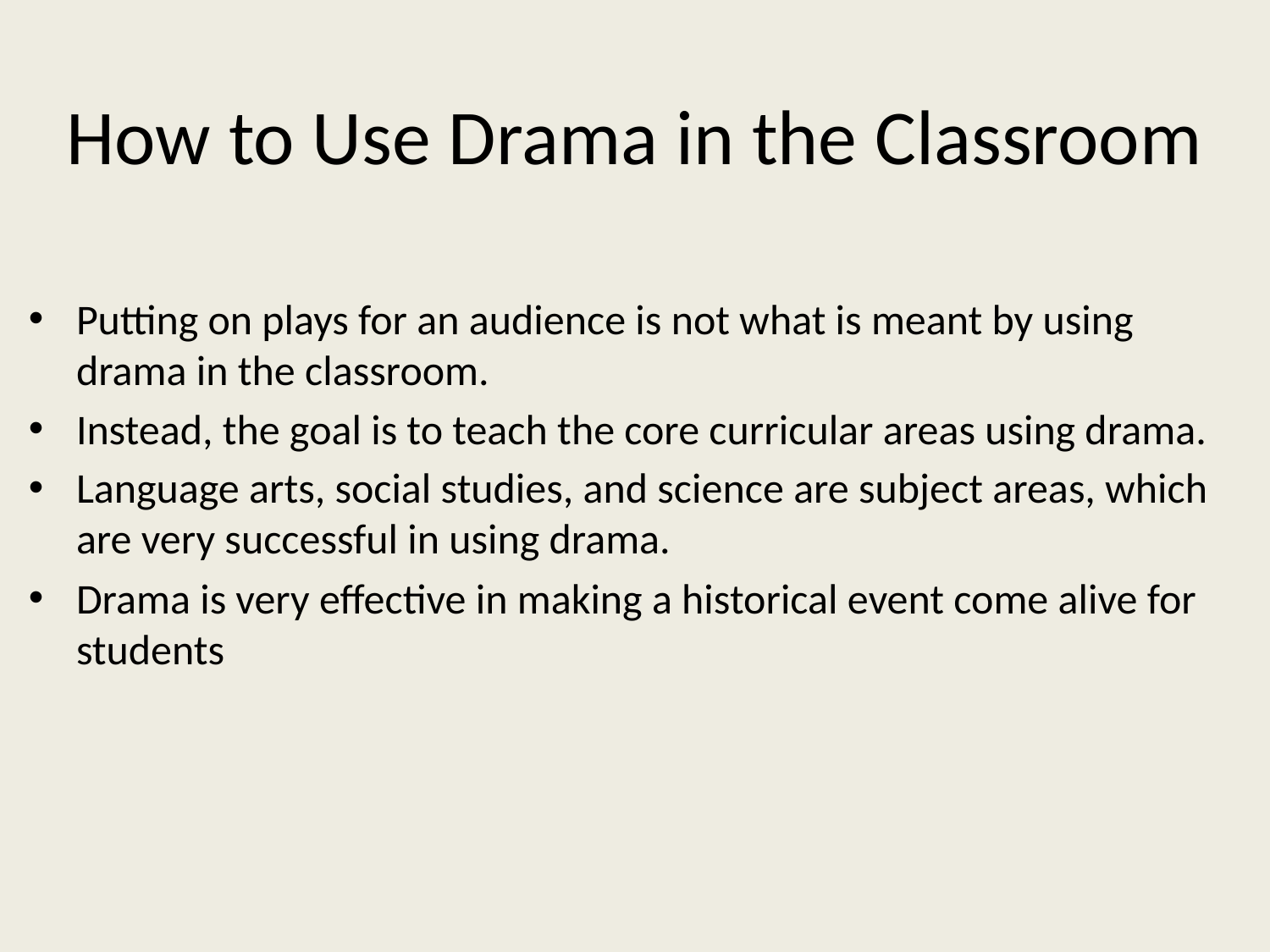

# How to Use Drama in the Classroom
Putting on plays for an audience is not what is meant by using drama in the classroom.
Instead, the goal is to teach the core curricular areas using drama.
Language arts, social studies, and science are subject areas, which are very successful in using drama.
Drama is very effective in making a historical event come alive for students